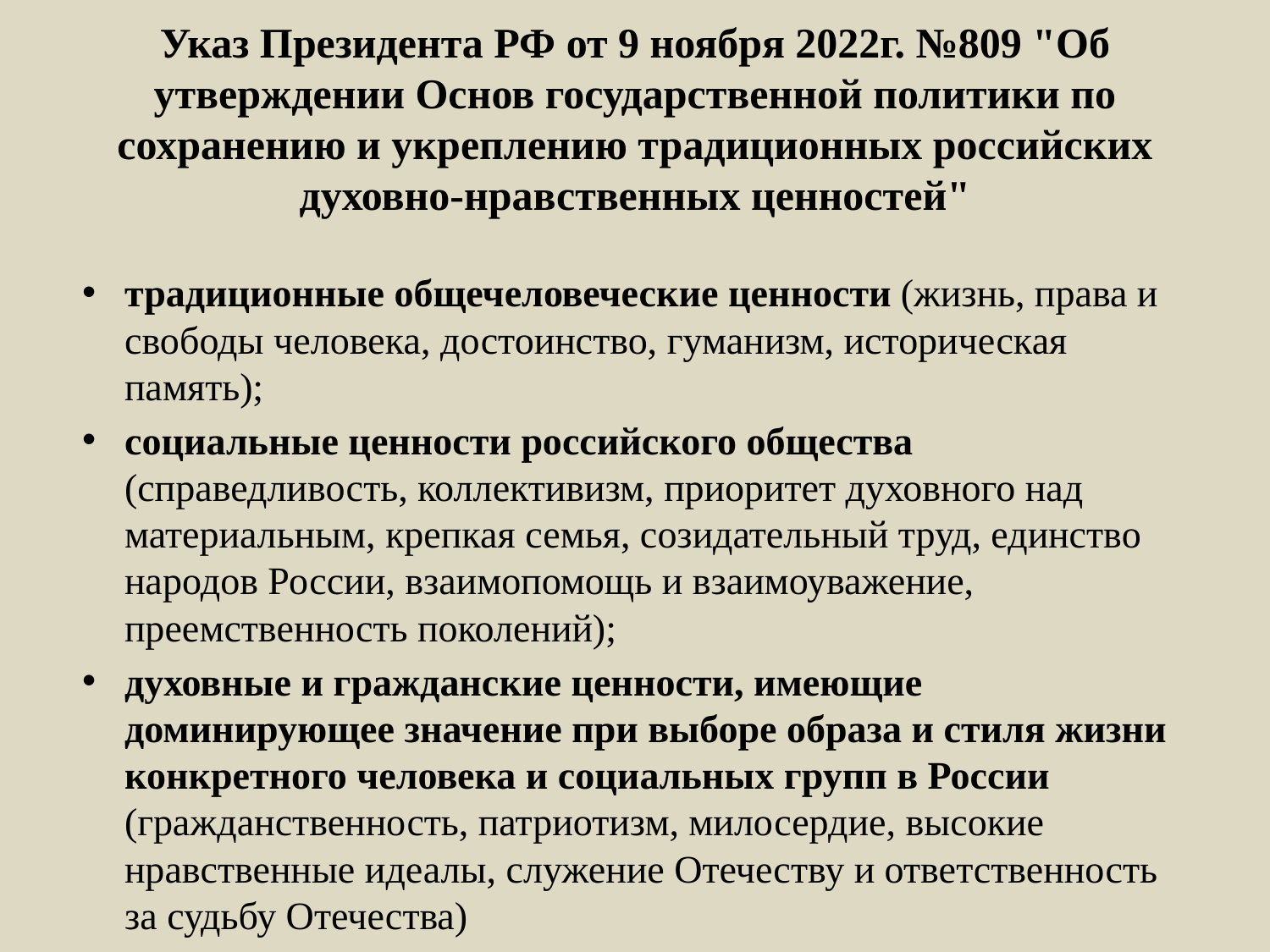

# Указ Президента РФ от 9 ноября 2022г. №809 "Об утверждении Основ государственной политики по сохранению и укреплению традиционных российских духовно-нравственных ценностей"
традиционные общечеловеческие ценности (жизнь, права и свободы человека, достоинство, гуманизм, историческая память);
социальные ценности российского общества (справедливость, коллективизм, приоритет духовного над материальным, крепкая семья, созидательный труд, единство народов России, взаимопомощь и взаимоуважение, преемственность поколений);
духовные и гражданские ценности, имеющие доминирующее значение при выборе образа и стиля жизни конкретного человека и социальных групп в России (гражданственность, патриотизм, милосердие, высокие нравственные идеалы, служение Отечеству и ответственность за судьбу Отечества)